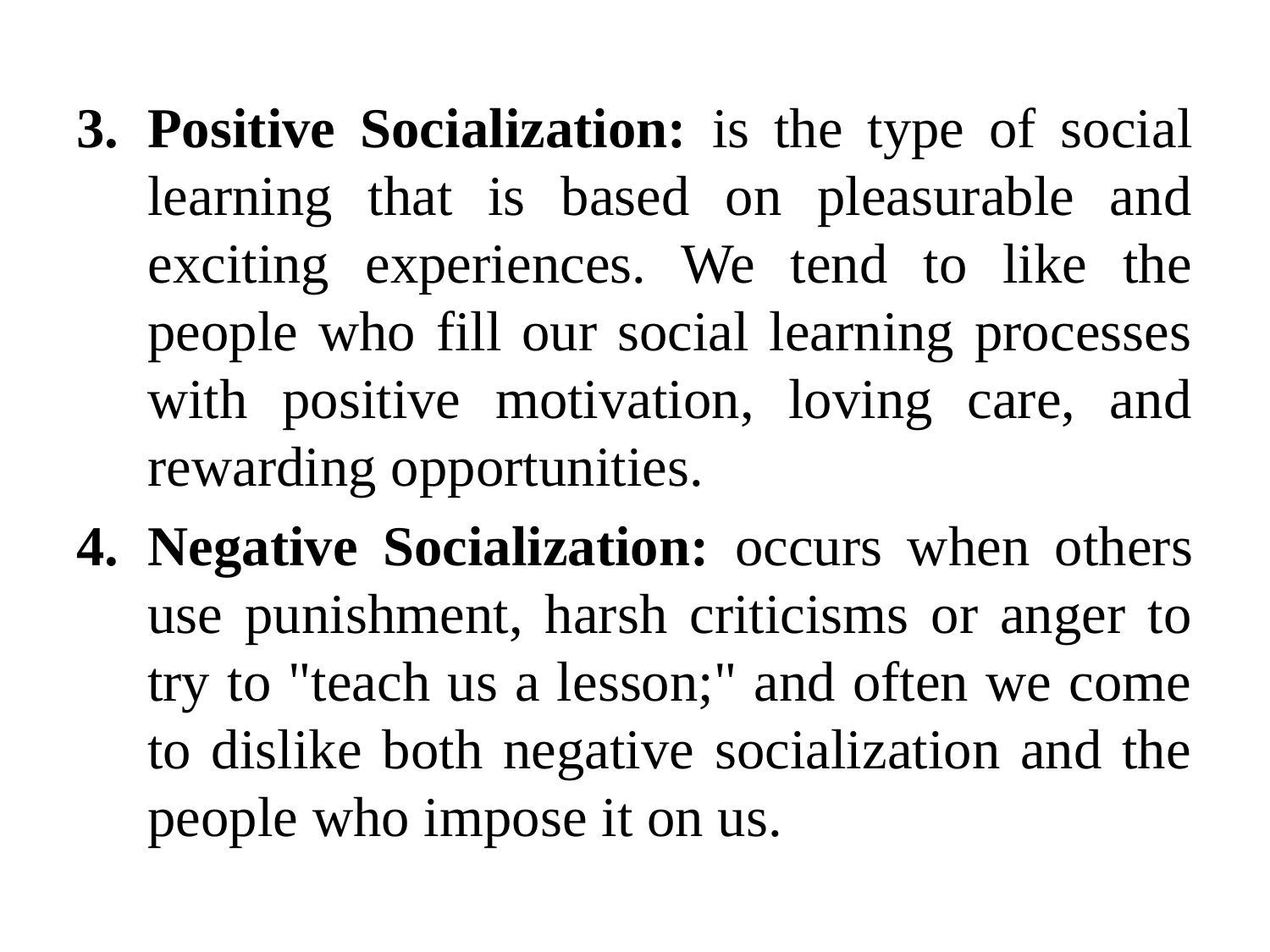

Positive Socialization: is the type of social learning that is based on pleasurable and exciting experiences. We tend to like the people who fill our social learning processes with positive motivation, loving care, and rewarding opportunities.
Negative Socialization: occurs when others use punishment, harsh criticisms or anger to try to "teach us a lesson;" and often we come to dislike both negative socialization and the people who impose it on us.